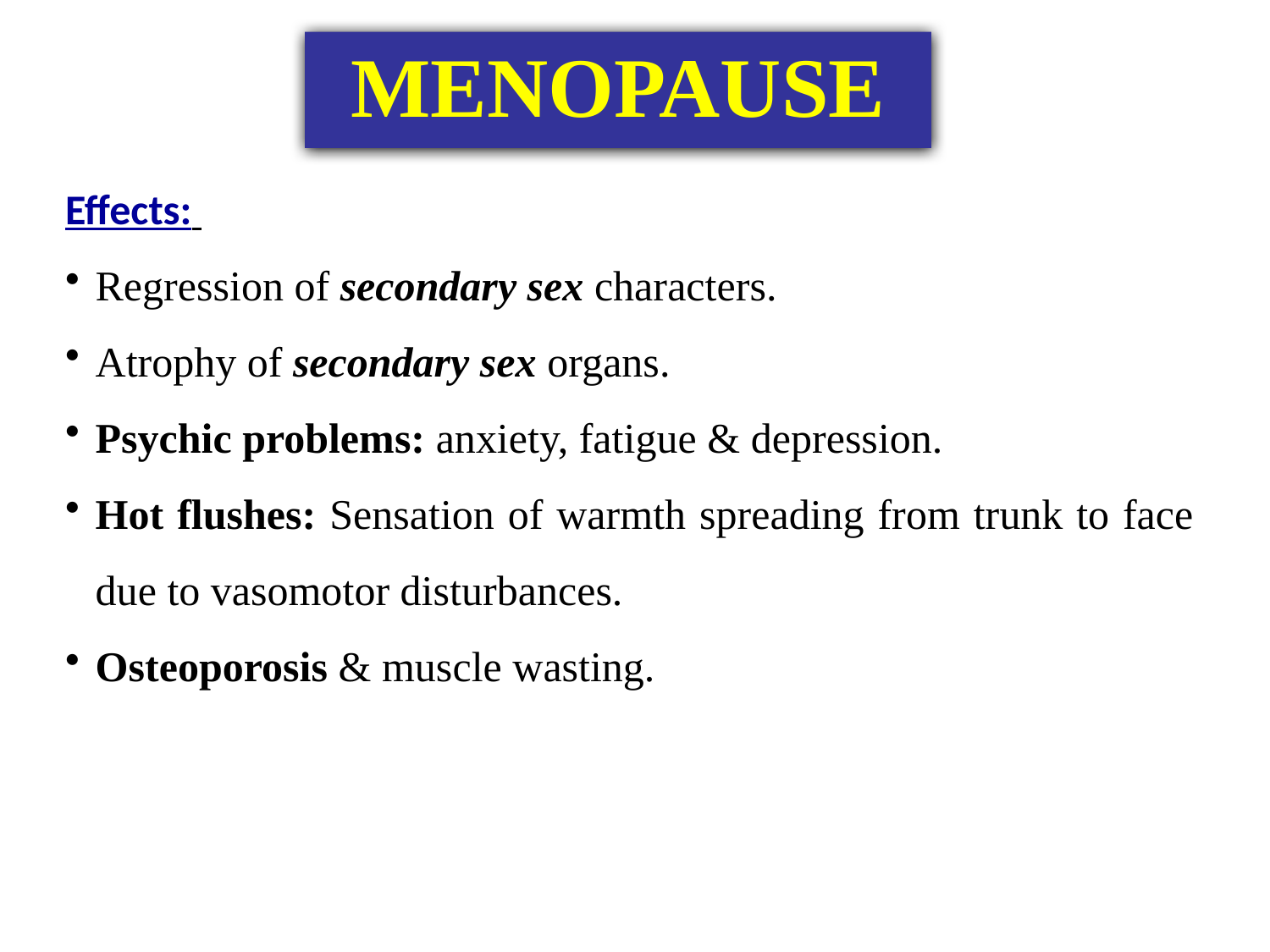

# MENOPAUSE
Effects:
Regression of secondary sex characters.
Atrophy of secondary sex organs.
Psychic problems: anxiety, fatigue & depression.
Hot flushes: Sensation of warmth spreading from trunk to face due to vasomotor disturbances.
Osteoporosis & muscle wasting.